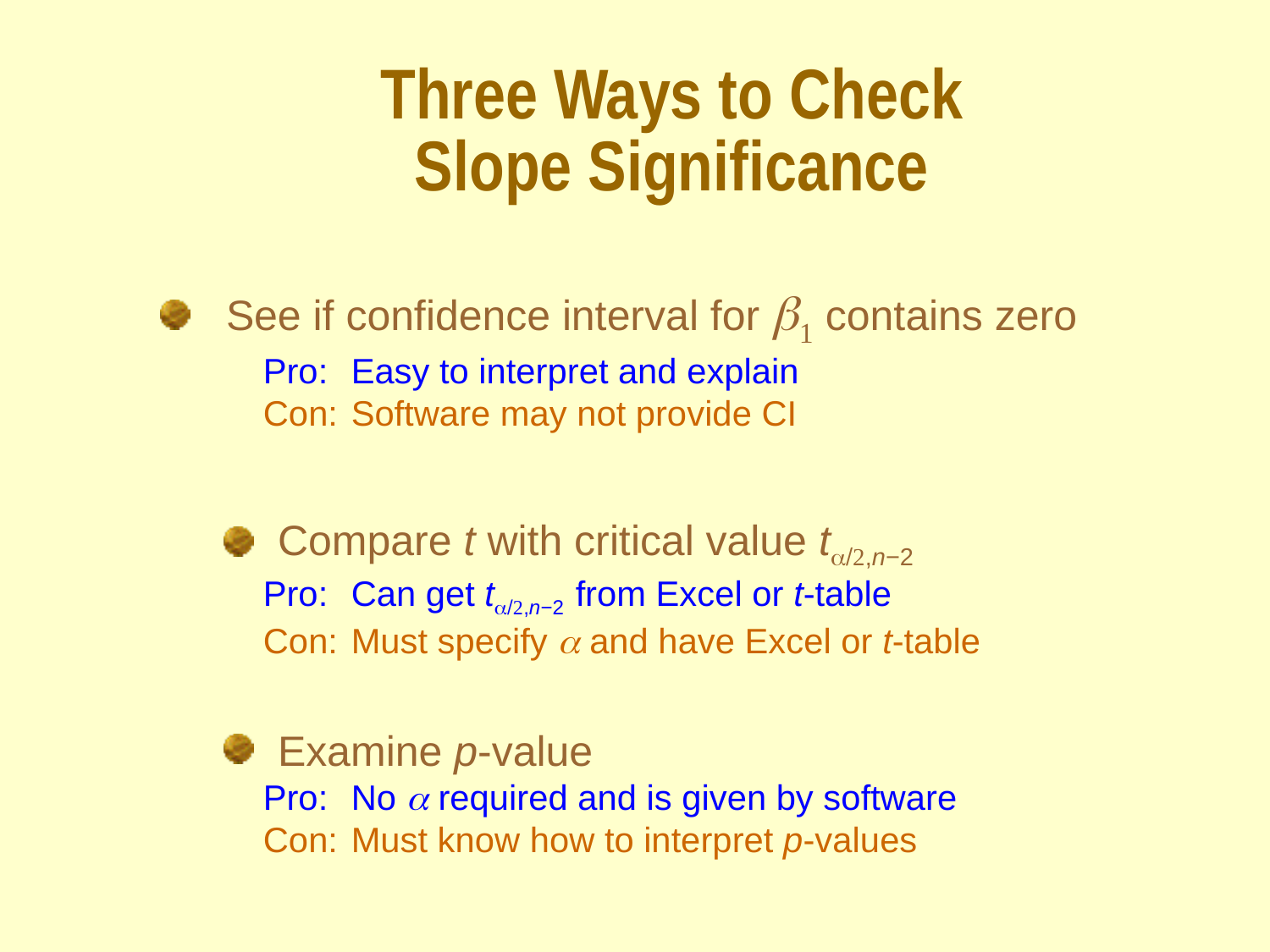

# Three Ways to Check Slope Significance
   See if confidence interval for β1 contains zero
    Pro:	Easy to interpret and explain
    Con:	Software may not provide CI

  Compare t with critical value tα/2,n−2
    Pro:	Can get tα/2,n−2  from Excel or t-table
    Con:	Must specify α and have Excel or t-table

  Examine p-value
    Pro:	No α required and is given by software
    Con:	Must know how to interpret p-values